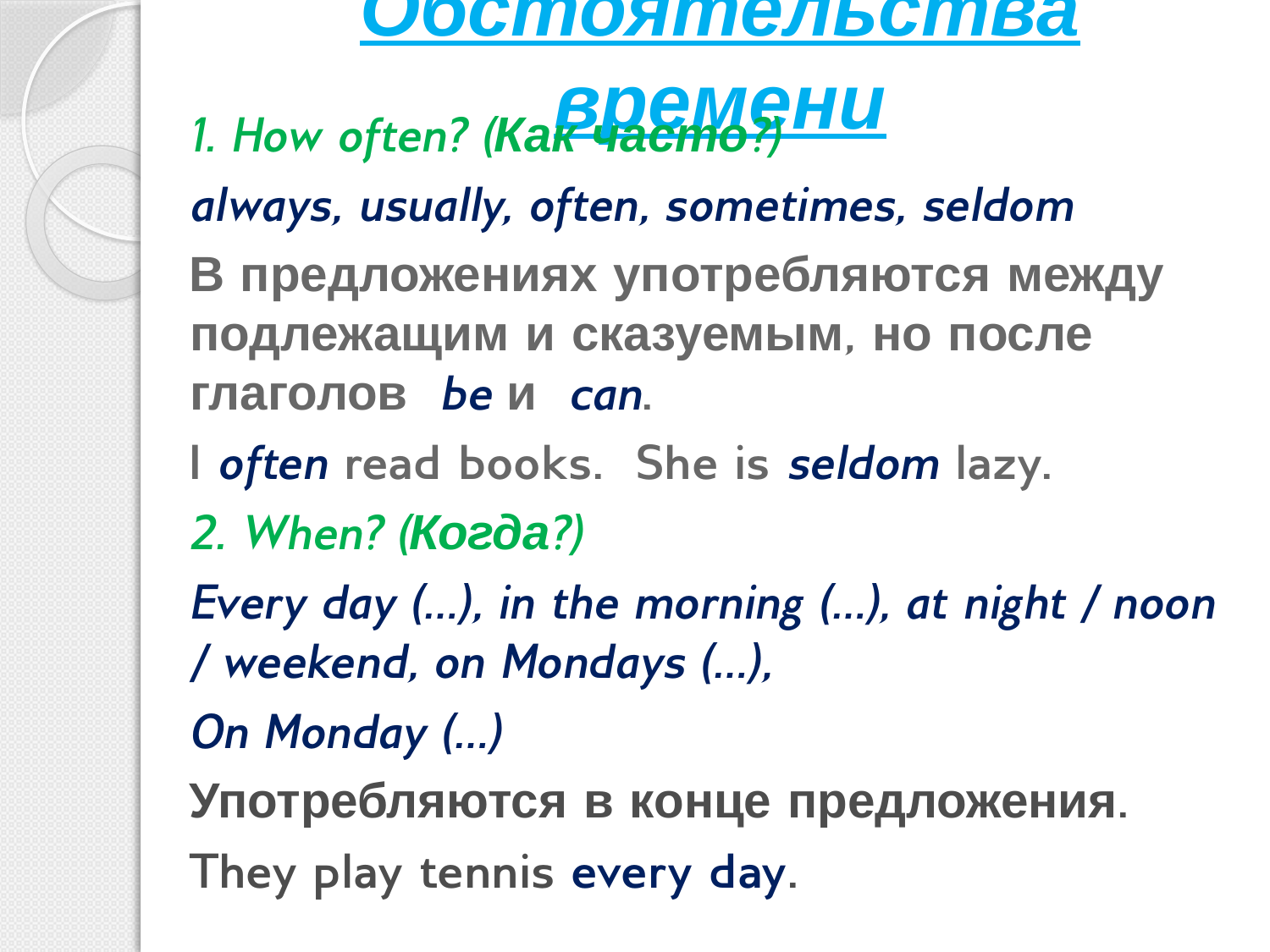

# Обстоятельства времени
1. How often? (Как часто?)
always, usually, often, sometimes, seldom
В предложениях употребляются между подлежащим и сказуемым, но после глаголов  be и  can.
I often read books.  She is seldom lazy.
2. When? (Когда?)
Every day (…), in the morning (…), at night / noon / weekend, on Mondays (…),
On Monday (…)
Употребляются в конце предложения.
They play tennis every day.